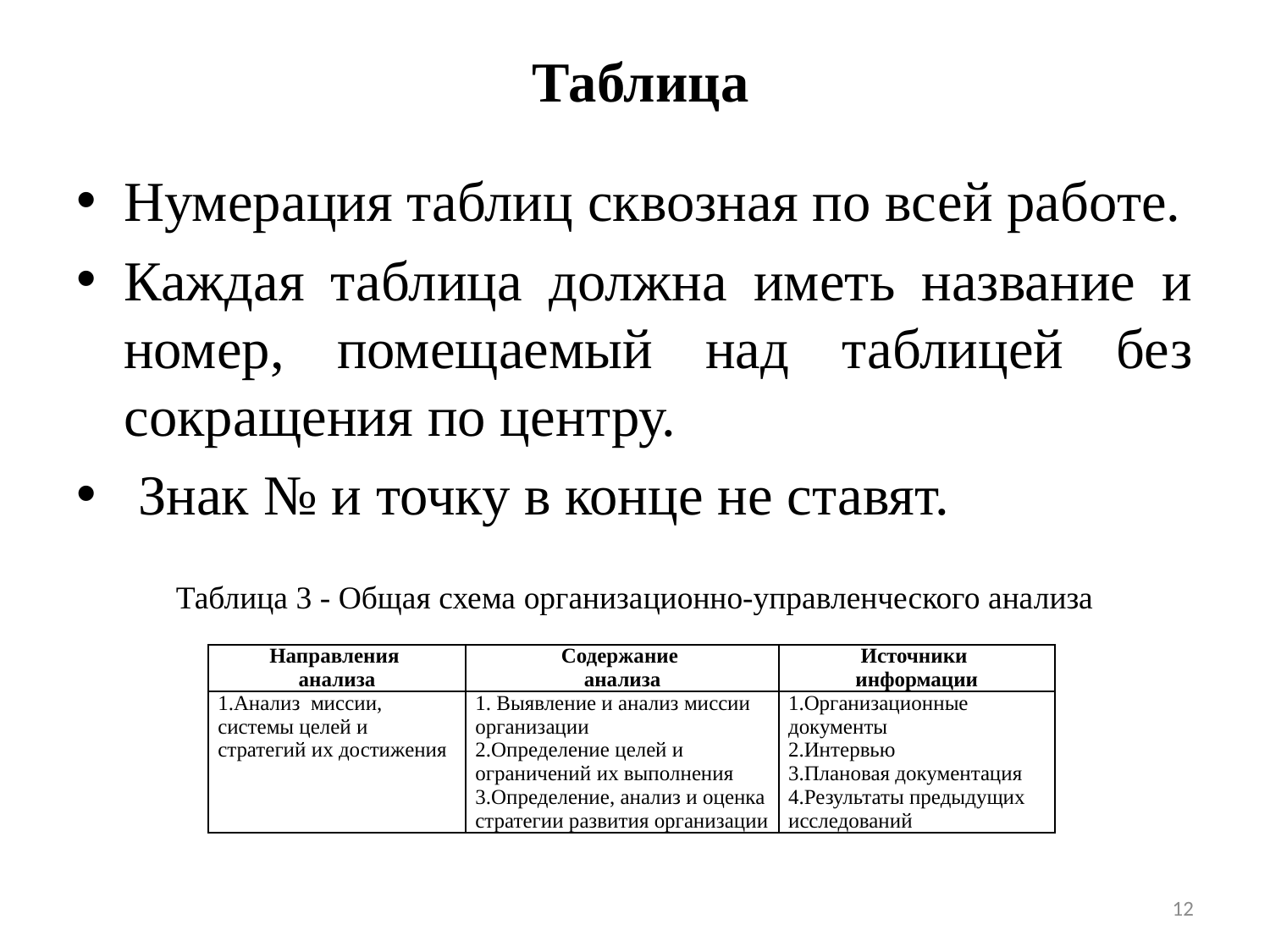

# Таблица
Нумерация таблиц сквозная по всей работе.
Каждая таблица должна иметь название и номер, помещаемый над таблицей без сокращения по центру.
 Знак № и точку в конце не ставят.

Таблица 3 - Общая схема организационно-управленческого анализа

| Направления анализа | Содержание анализа | Источники информации |
| --- | --- | --- |
| 1.Анализ миссии, системы целей и стратегий их достижения | 1. Выявление и анализ миссии организации 2.Определение целей и ограничений их выполнения 3.Определение, анализ и оценка стратегии развития организации | 1.Организационные документы 2.Интервью 3.Плановая документация 4.Результаты предыдущих исследований |
12